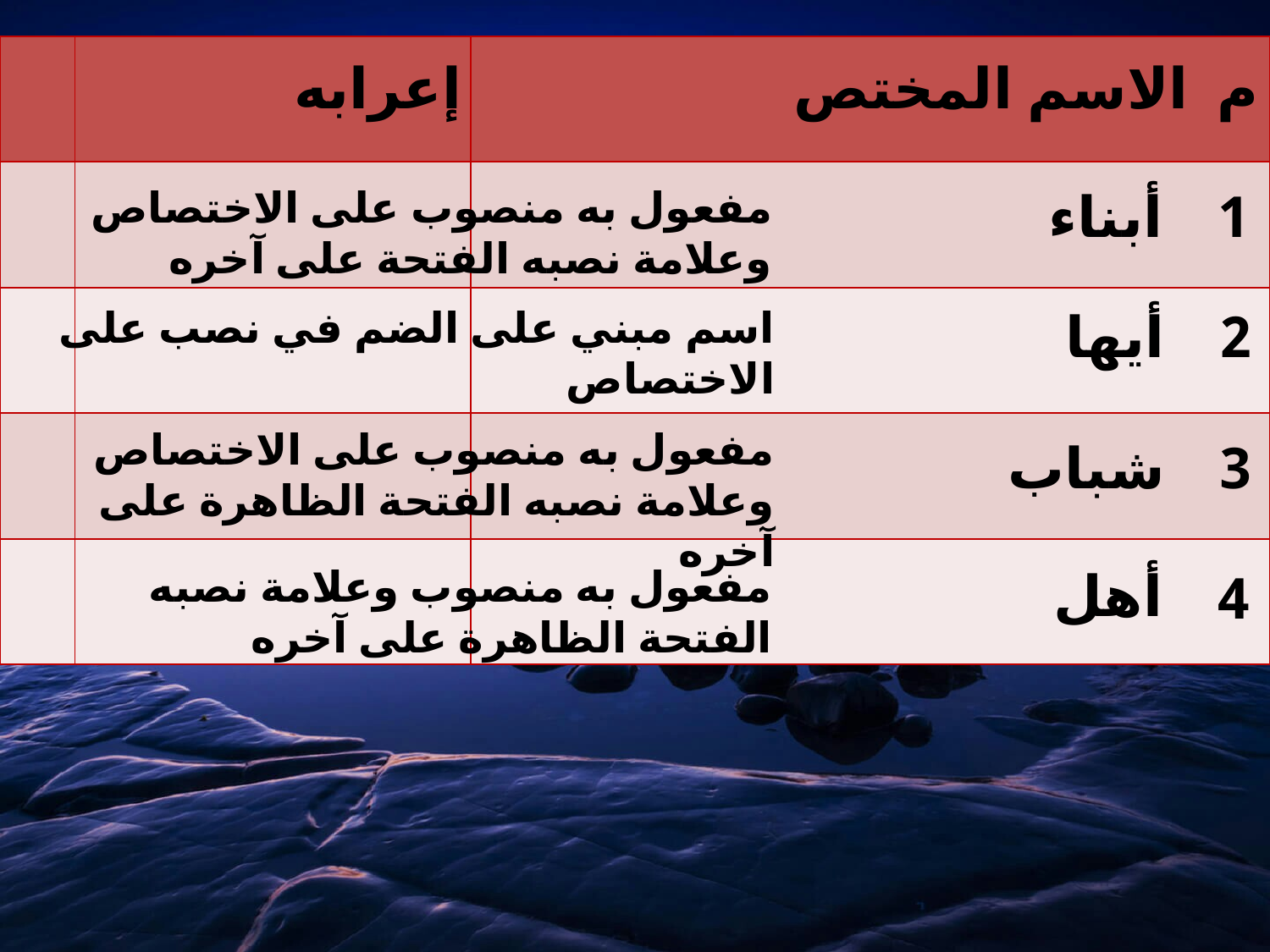

|  |  |  |
| --- | --- | --- |
|  |  |  |
|  |  |  |
|  |  |  |
|  |  |  |
إعرابه
الاسم المختص
م
مفعول به منصوب على الاختصاص وعلامة نصبه الفتحة على آخره
أبناء
1
اسم مبني على الضم في نصب على الاختصاص
أيها
2
مفعول به منصوب على الاختصاص وعلامة نصبه الفتحة الظاهرة على آخره
شباب
3
مفعول به منصوب وعلامة نصبه الفتحة الظاهرة على آخره
أهل
4